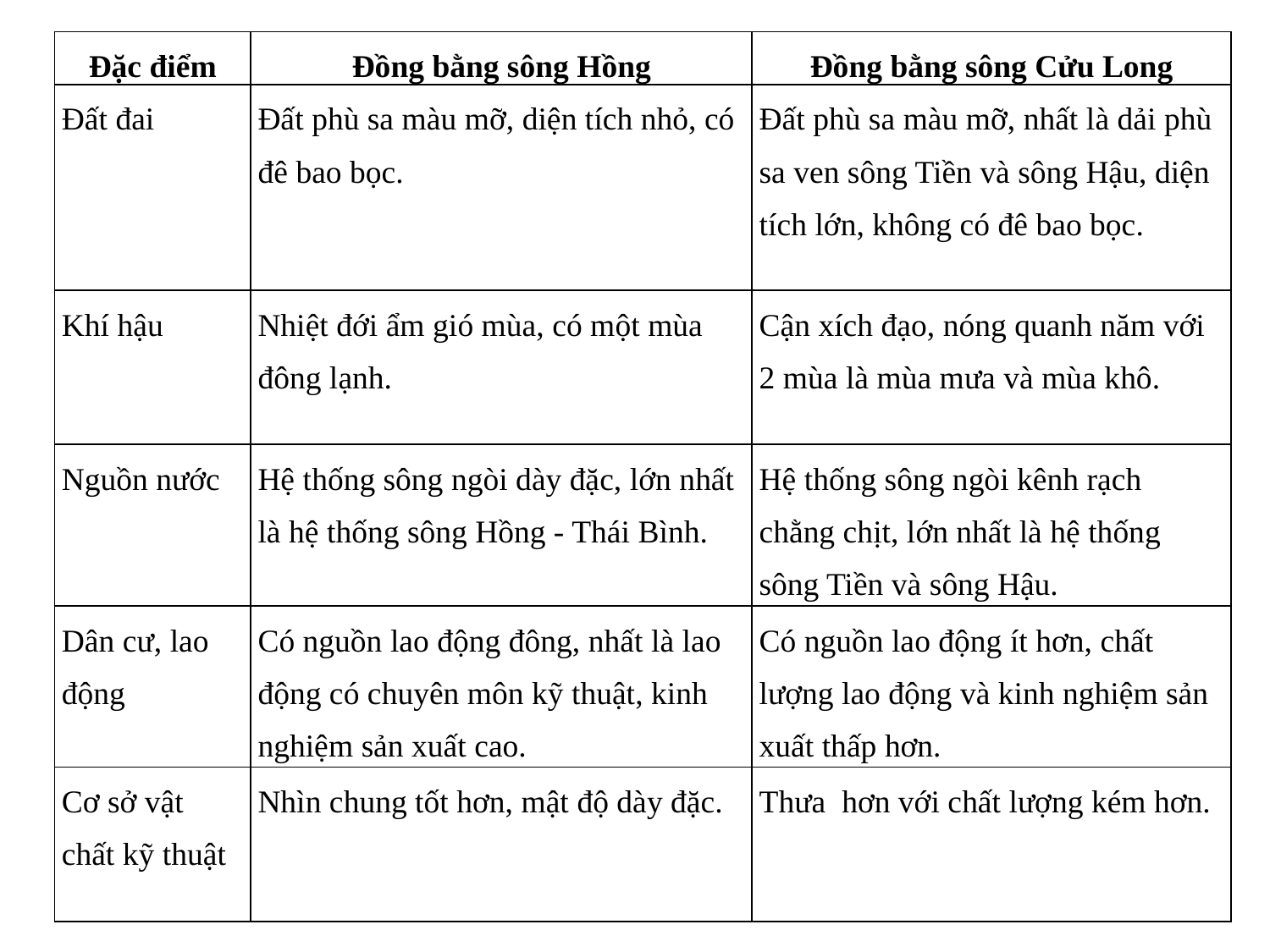

| Đặc điểm | Đồng bằng sông Hồng | Đồng bằng sông Cửu Long |
| --- | --- | --- |
| Đất đai | Đất phù sa màu mỡ, diện tích nhỏ, có đê bao bọc. | Đất phù sa màu mỡ, nhất là dải phù sa ven sông Tiền và sông Hậu, diện tích lớn, không có đê bao bọc. |
| Khí hậu | Nhiệt đới ẩm gió mùa, có một mùa đông lạnh. | Cận xích đạo, nóng quanh năm với 2 mùa là mùa mưa và mùa khô. |
| Nguồn nước | Hệ thống sông ngòi dày đặc, lớn nhất là hệ thống sông Hồng - Thái Bình. | Hệ thống sông ngòi kênh rạch chằng chịt, lớn nhất là hệ thống sông Tiền và sông Hậu. |
| Dân cư, lao động | Có nguồn lao động đông, nhất là lao động có chuyên môn kỹ thuật, kinh nghiệm sản xuất cao. | Có nguồn lao động ít hơn, chất lượng lao động và kinh nghiệm sản xuất thấp hơn. |
| Cơ sở vật chất kỹ thuật | Nhìn chung tốt hơn, mật độ dày đặc. | Thưa hơn với chất lượng kém hơn. |